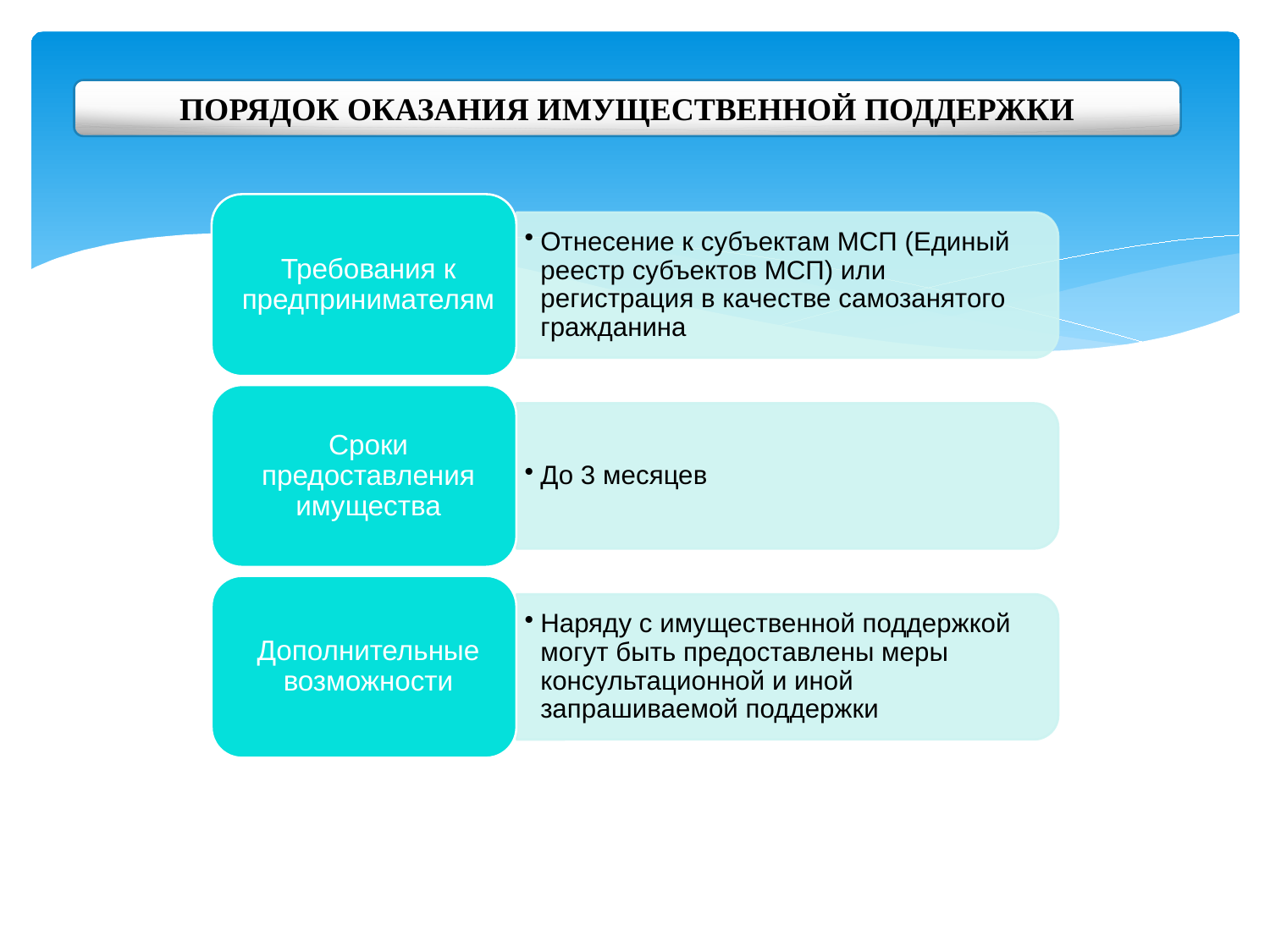

ПОРЯДОК ОКАЗАНИЯ ИМУЩЕСТВЕННОЙ ПОДДЕРЖКИ
Отнесение к субъектам МСП (Единый реестр субъектов МСП) или регистрация в качестве самозанятого гражданина
Требования к предпринимателям
До 3 месяцев
Сроки предоставления имущества
Наряду с имущественной поддержкой могут быть предоставлены меры консультационной и иной запрашиваемой поддержки
Дополнительные возможности